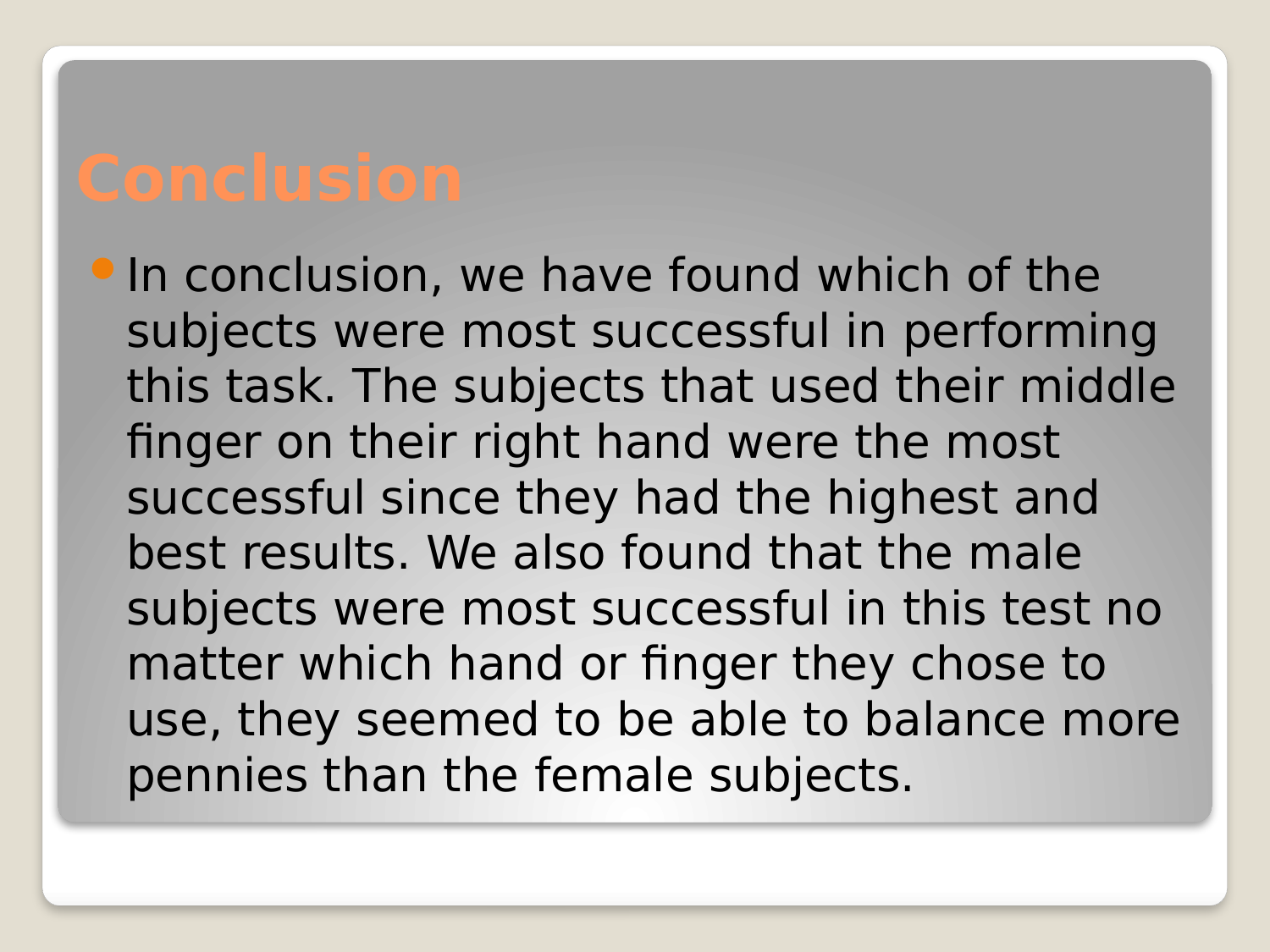

# Conclusion
In conclusion, we have found which of the subjects were most successful in performing this task. The subjects that used their middle finger on their right hand were the most successful since they had the highest and best results. We also found that the male subjects were most successful in this test no matter which hand or finger they chose to use, they seemed to be able to balance more pennies than the female subjects.